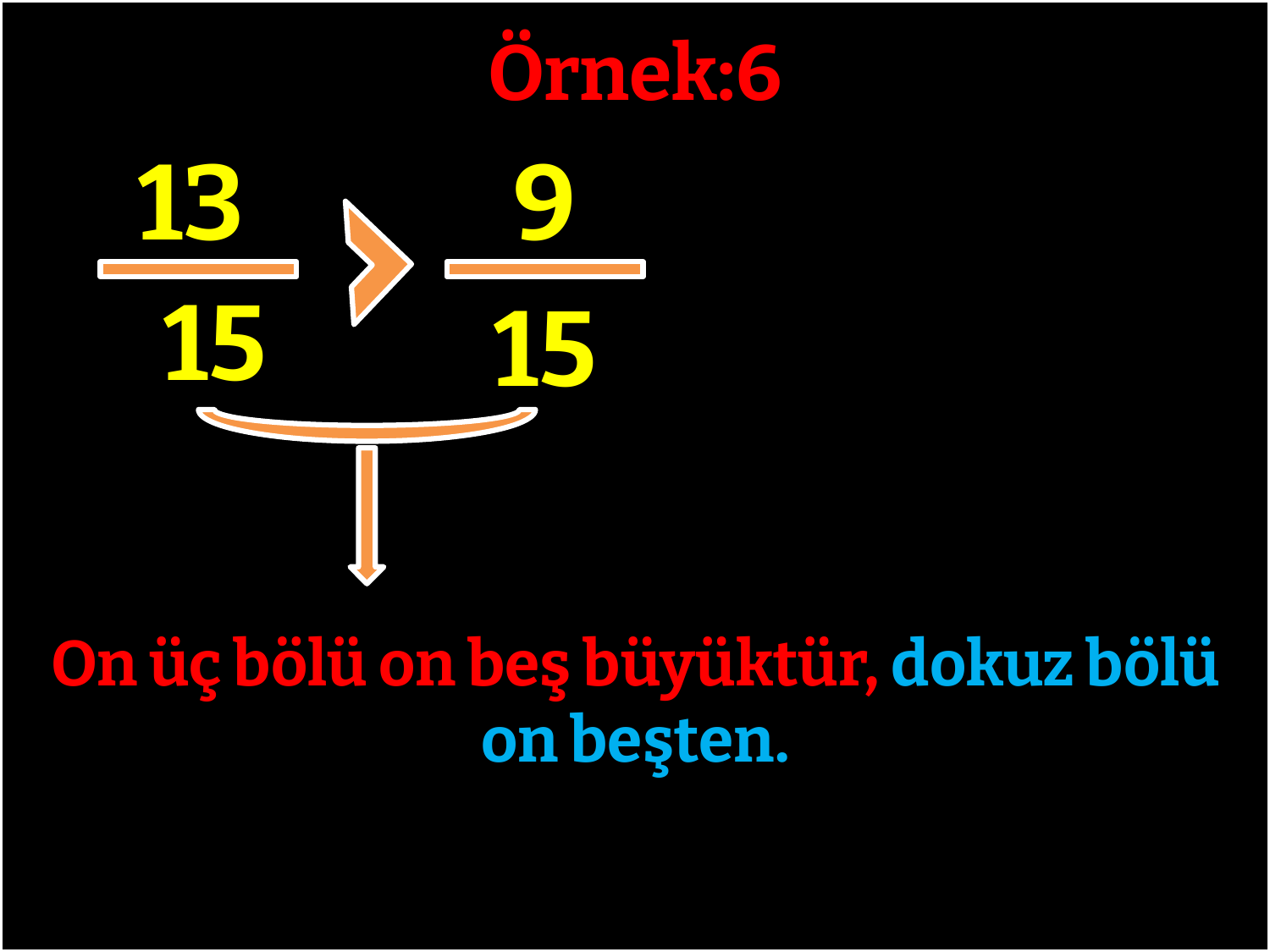

Örnek:6
13
9

15
15
#

On üç bölü on beş büyüktür, dokuz bölü on beşten.